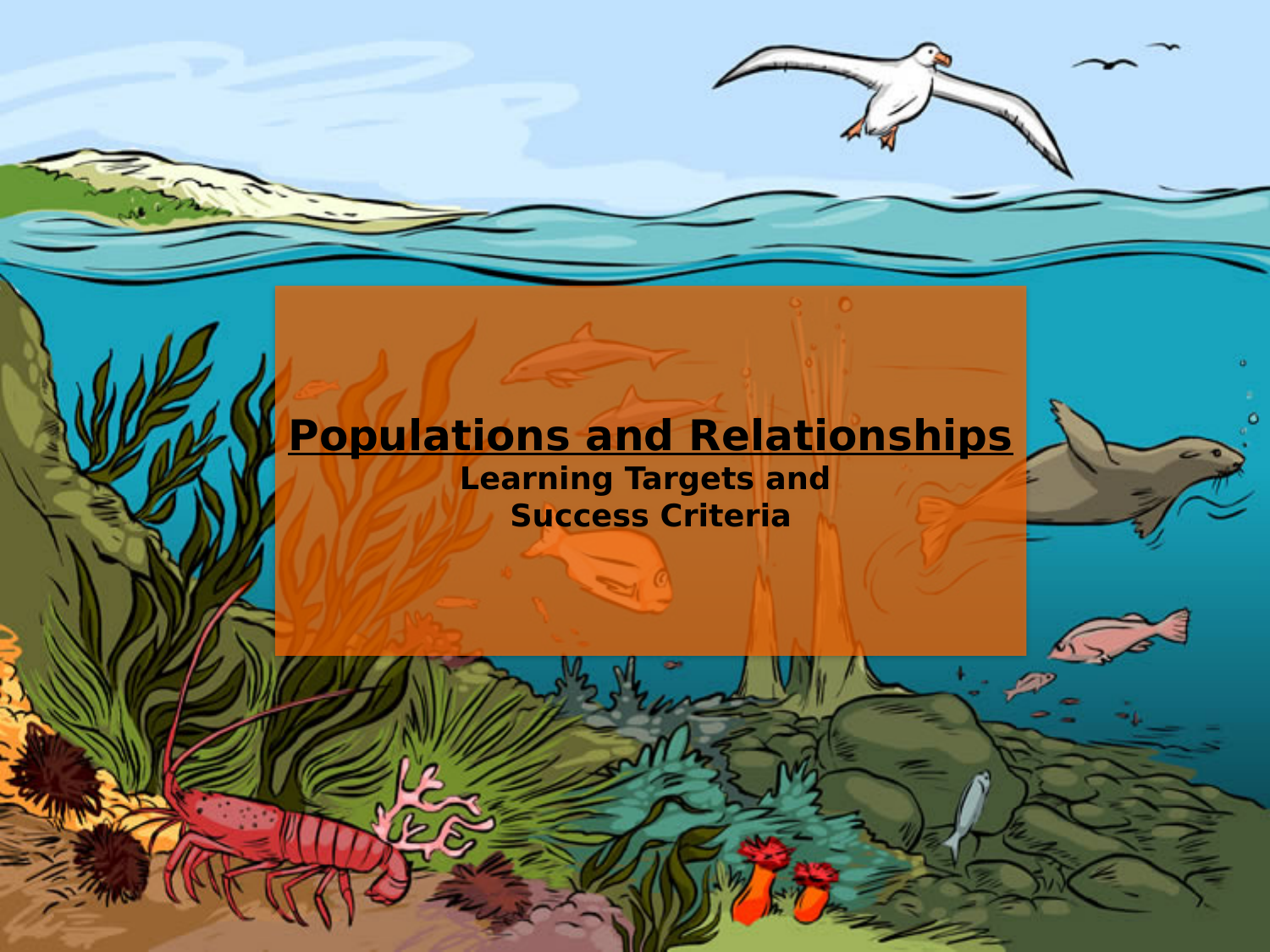

# Populations and Relationships Learning Targets and Success Criteria